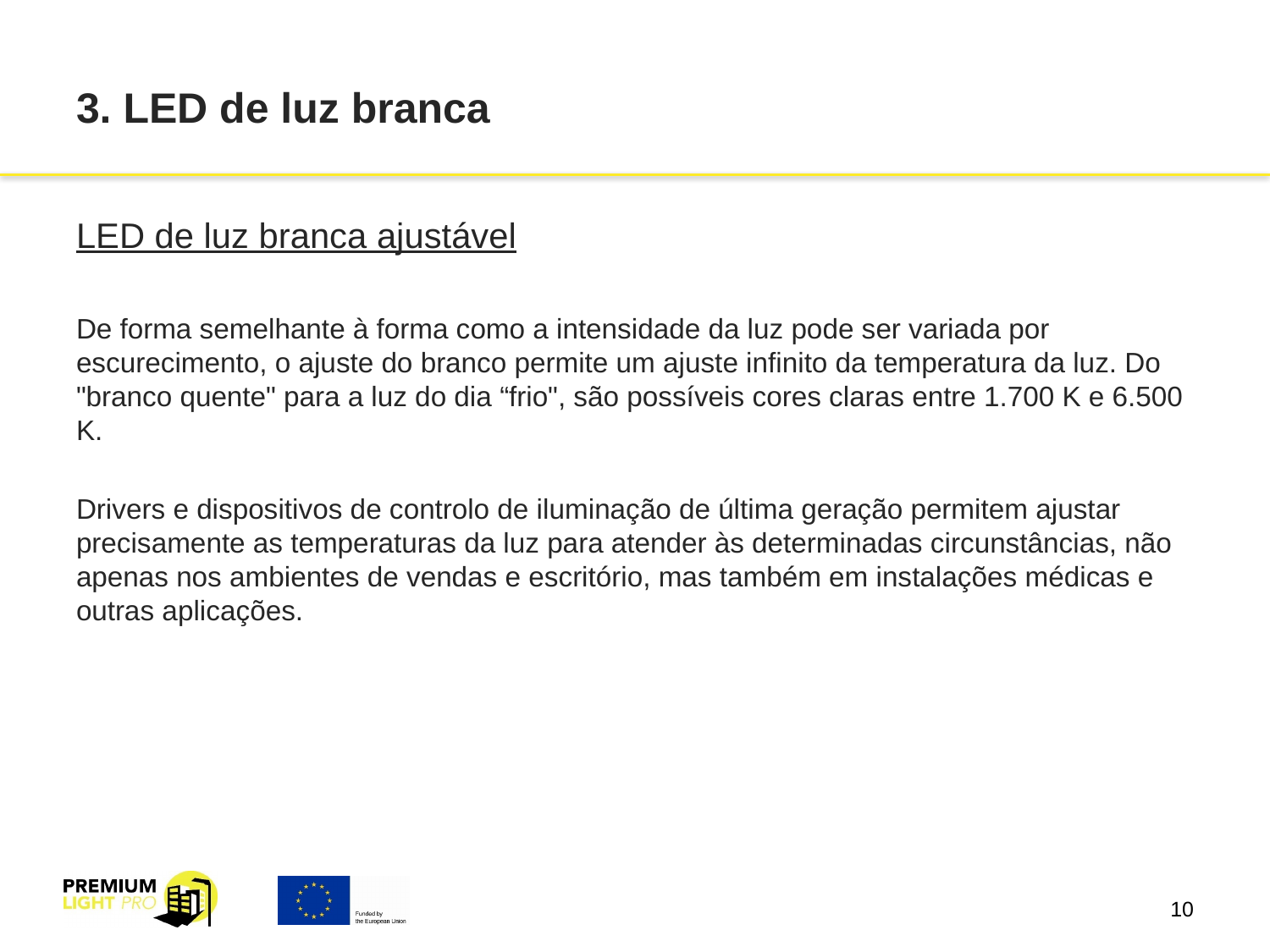

# 3. LED de luz branca
LED de luz branca ajustável

De forma semelhante à forma como a intensidade da luz pode ser variada por escurecimento, o ajuste do branco permite um ajuste infinito da temperatura da luz. Do "branco quente" para a luz do dia “frio", são possíveis cores claras entre 1.700 K e 6.500 K.

Drivers e dispositivos de controlo de iluminação de última geração permitem ajustar precisamente as temperaturas da luz para atender às determinadas circunstâncias, não apenas nos ambientes de vendas e escritório, mas também em instalações médicas e outras aplicações.